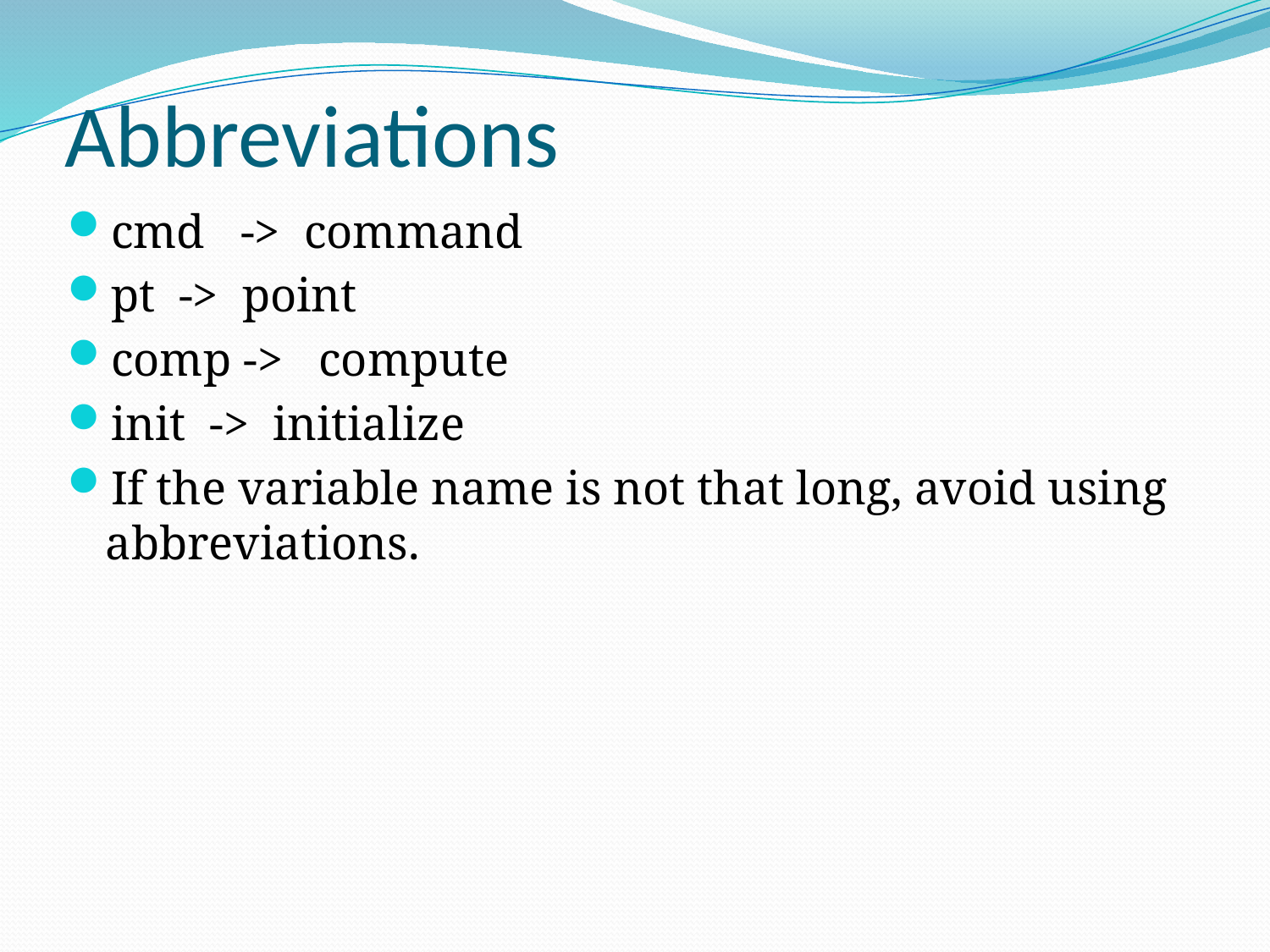

# Abbreviations
cmd   ->  command
pt  ->  point
comp ->   compute
init  ->  initialize
If the variable name is not that long, avoid using abbreviations.